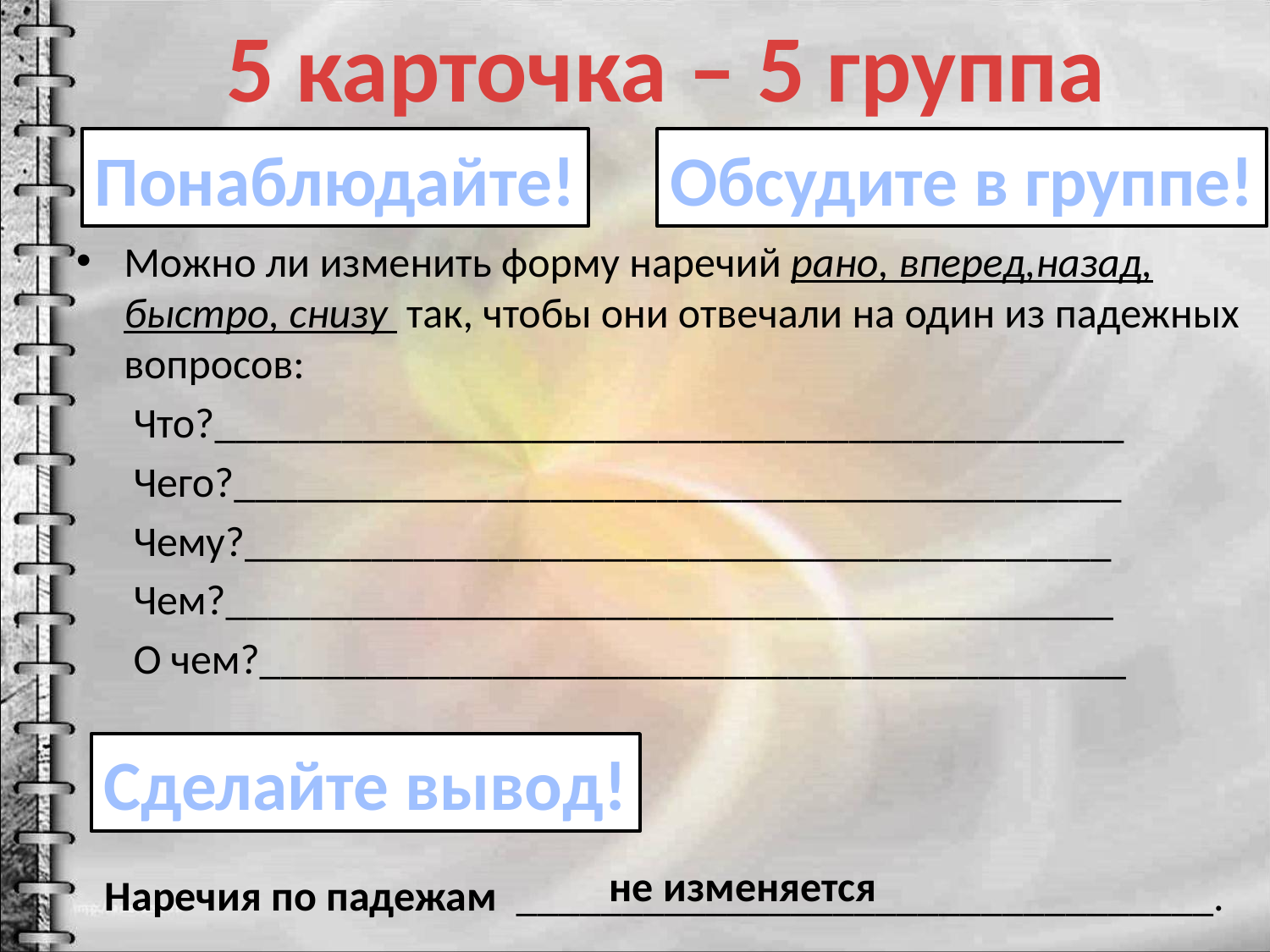

5 карточка – 5 группа
Понаблюдайте!
Обсудите в группе!
Можно ли изменить форму наречий рано, вперед,назад, быстро, снизу  так, чтобы они отвечали на один из падежных вопросов:
      Что?___________________________________________
      Чего?__________________________________________
      Чему?_________________________________________
      Чем?__________________________________________
      О чем?_________________________________________

   Наречия по падежам  _________________________________.
Сделайте вывод!
не изменяется